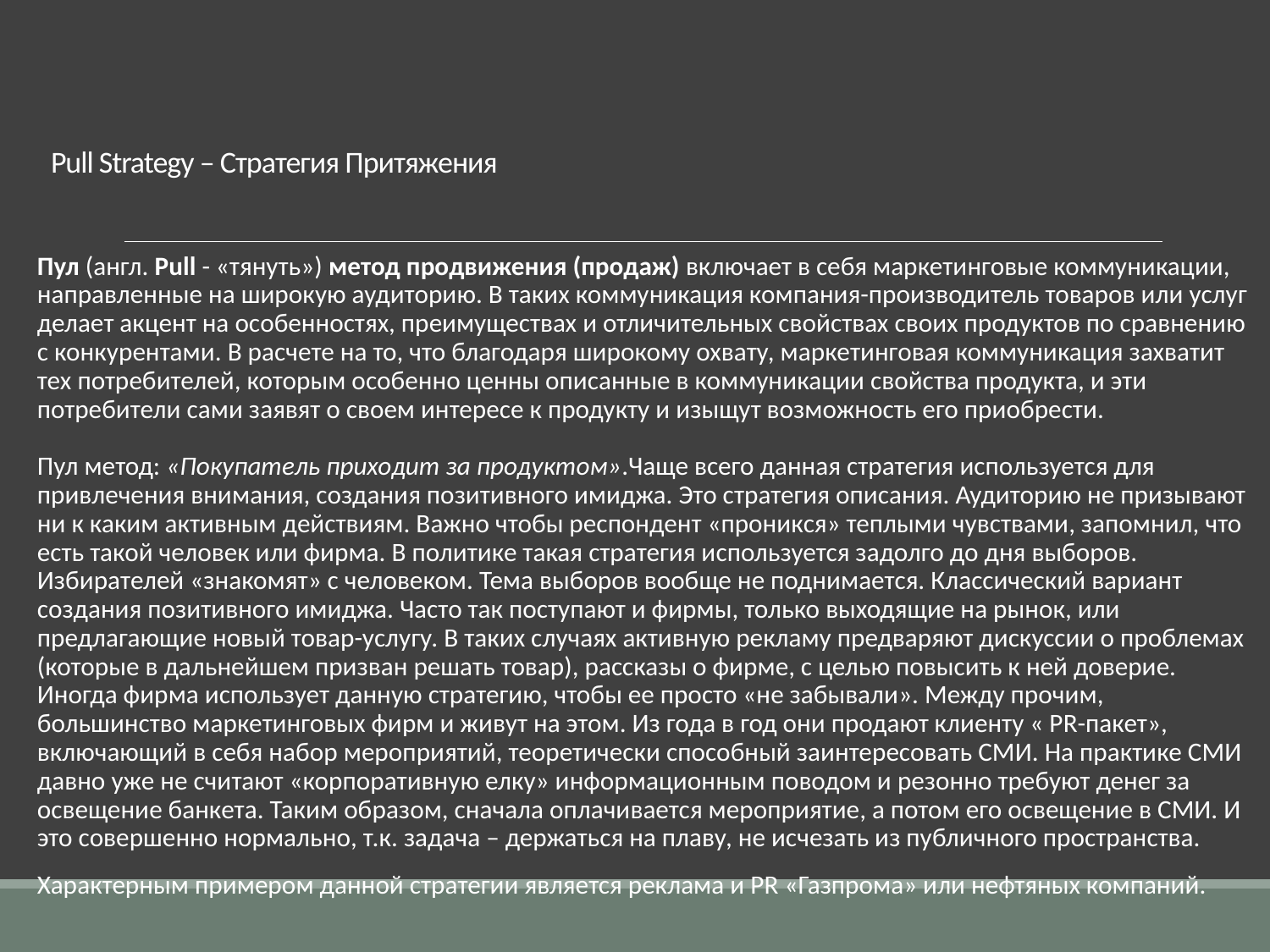

# Pull Strategy – Стратегия Притяжения
Пул (англ. Pull - «тянуть») метод продвижения (продаж) включает в себя маркетинговые коммуникации, направленные на широкую аудиторию. В таких коммуникация компания-производитель товаров или услуг делает акцент на особенностях, преимуществах и отличительных свойствах своих продуктов по сравнению с конкурентами. В расчете на то, что благодаря широкому охвату, маркетинговая коммуникация захватит тех потребителей, которым особенно ценны описанные в коммуникации свойства продукта, и эти потребители сами заявят о своем интересе к продукту и изыщут возможность его приобрести.
Пул метод: «Покупатель приходит за продуктом».Чаще всего данная стратегия используется для привлечения внимания, создания позитивного имиджа. Это стратегия описания. Аудиторию не призывают ни к каким активным действиям. Важно чтобы респондент «проникся» теплыми чувствами, запомнил, что есть такой человек или фирма. В политике такая стратегия используется задолго до дня выборов. Избирателей «знакомят» с человеком. Тема выборов вообще не поднимается. Классический вариант создания позитивного имиджа. Часто так поступают и фирмы, только выходящие на рынок, или предлагающие новый товар-услугу. В таких случаях активную рекламу предваряют дискуссии о проблемах (которые в дальнейшем призван решать товар), рассказы о фирме, с целью повысить к ней доверие. Иногда фирма использует данную стратегию, чтобы ее просто «не забывали». Между прочим, большинство маркетинговых фирм и живут на этом. Из года в год они продают клиенту « PR-пакет», включающий в себя набор мероприятий, теоретически способный заинтересовать СМИ. На практике СМИ давно уже не считают «корпоративную елку» информационным поводом и резонно требуют денег за освещение банкета. Таким образом, сначала оплачивается мероприятие, а потом его освещение в СМИ. И это совершенно нормально, т.к. задача – держаться на плаву, не исчезать из публичного пространства.
Характерным примером данной стратегии является реклама и PR «Газпрома» или нефтяных компаний.